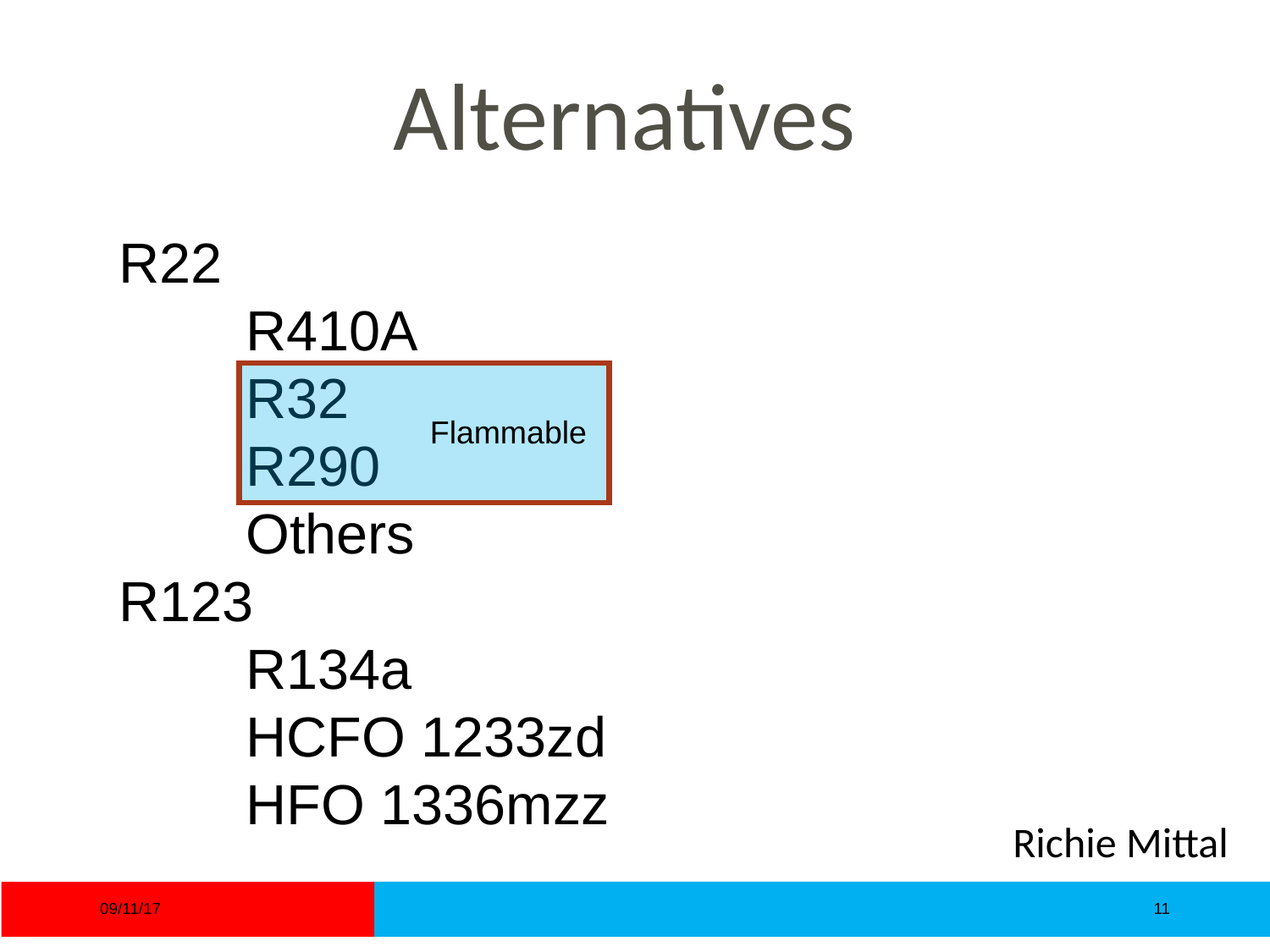

# Alternatives
R22
	R410A
	R32
	R290
	Others
R123
	R134a
	HCFO 1233zd
	HFO 1336mzz

Flammable
Richie Mittal
09/11/17
11